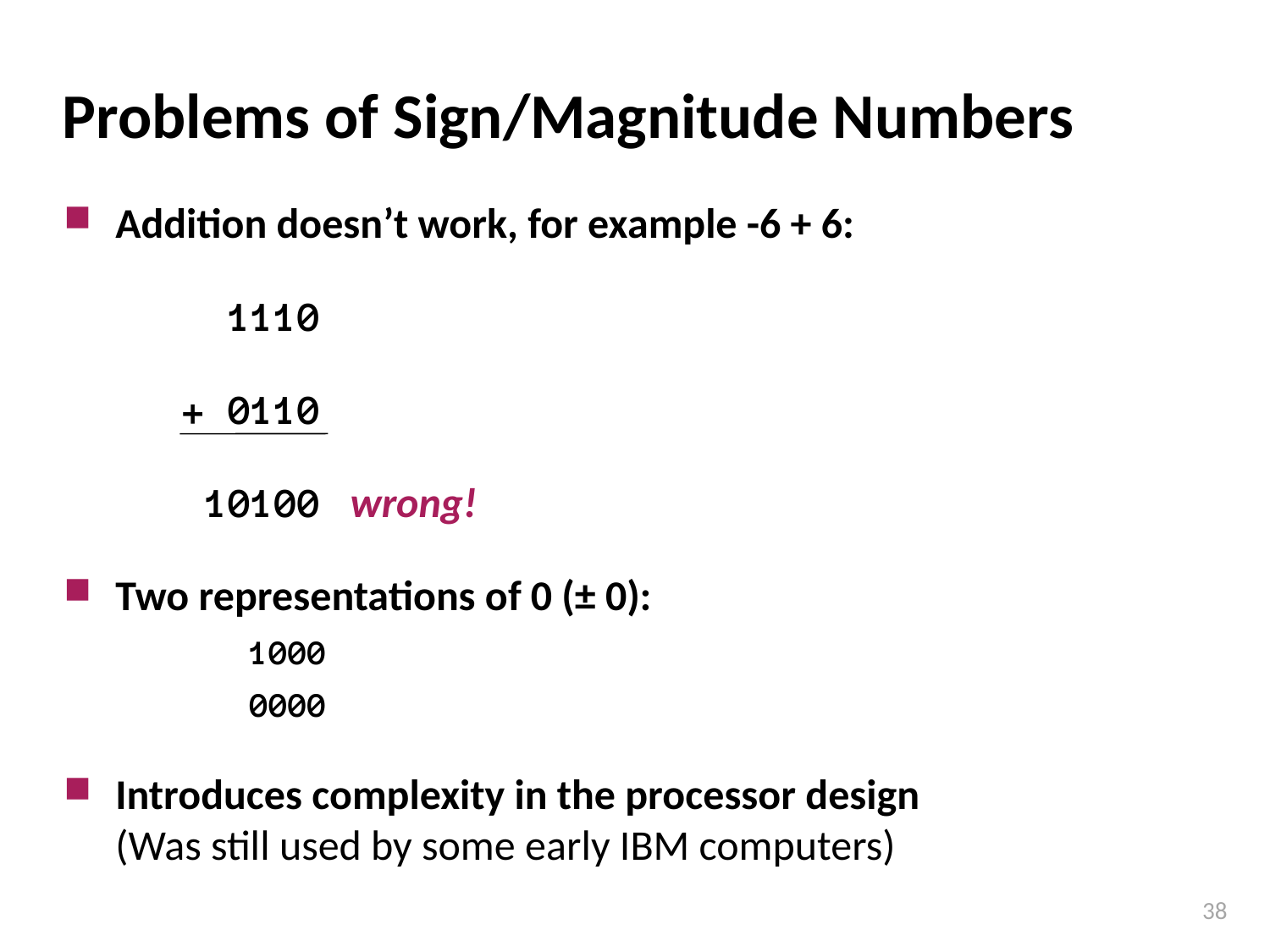

# Problems of Sign/Magnitude Numbers

Addition doesn’t work, for example -6 + 6:
       1110
     + 0110
      10100   wrong!
Two representations of 0 (± 0):
	1000
	0000
Introduces complexity in the processor design
(Was still used by some early IBM computers)